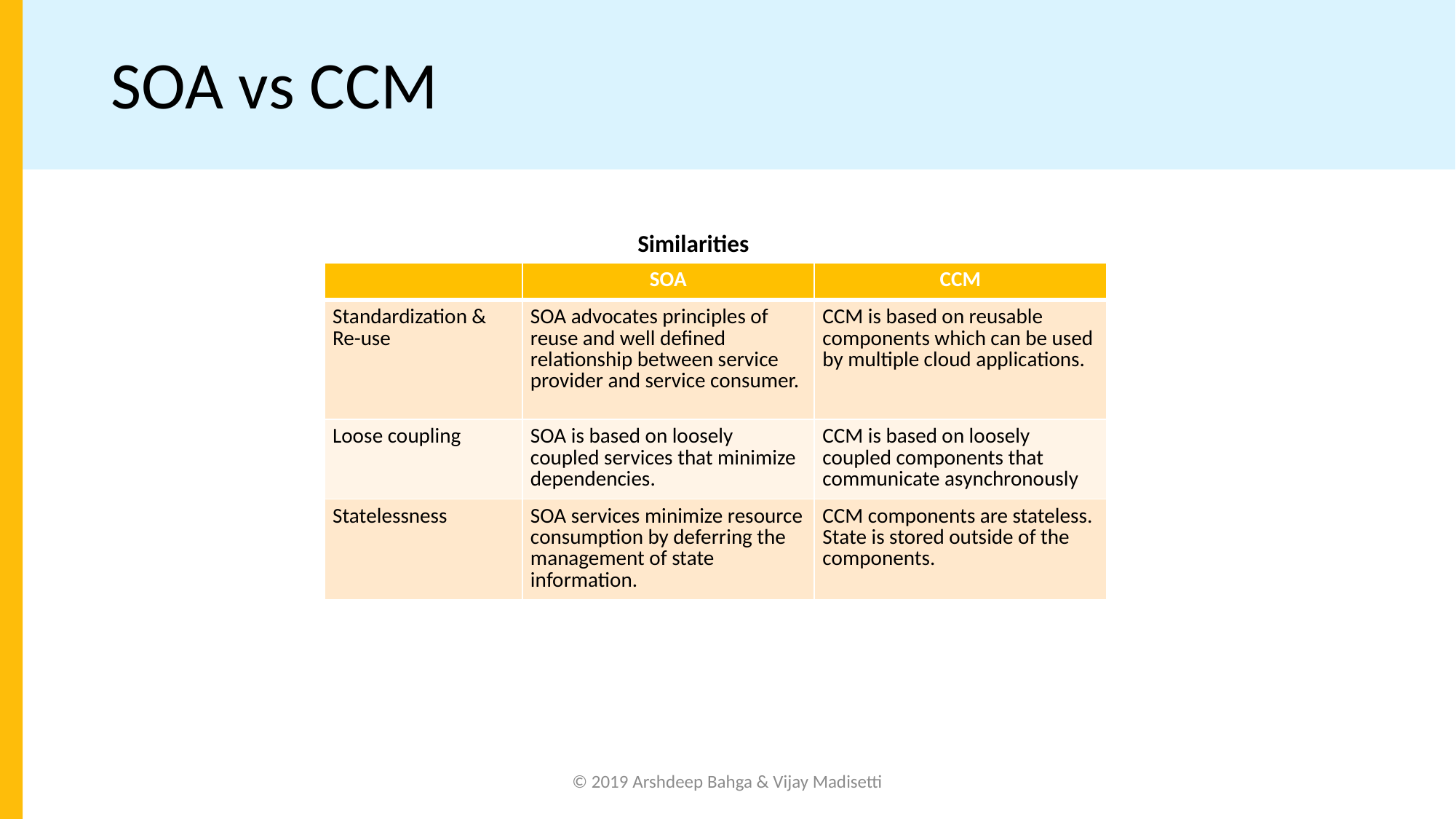

# SOA vs CCM
Similarities
|  | SOA | CCM |
| --- | --- | --- |
| Standardization & Re-use | SOA advocates principles of reuse and well defined relationship between service provider and service consumer. | CCM is based on reusable components which can be used by multiple cloud applications. |
| Loose coupling | SOA is based on loosely coupled services that minimize dependencies. | CCM is based on loosely coupled components that communicate asynchronously |
| Statelessness | SOA services minimize resource consumption by deferring the management of state information. | CCM components are stateless. State is stored outside of the components. |
© 2019 Arshdeep Bahga & Vijay Madisetti